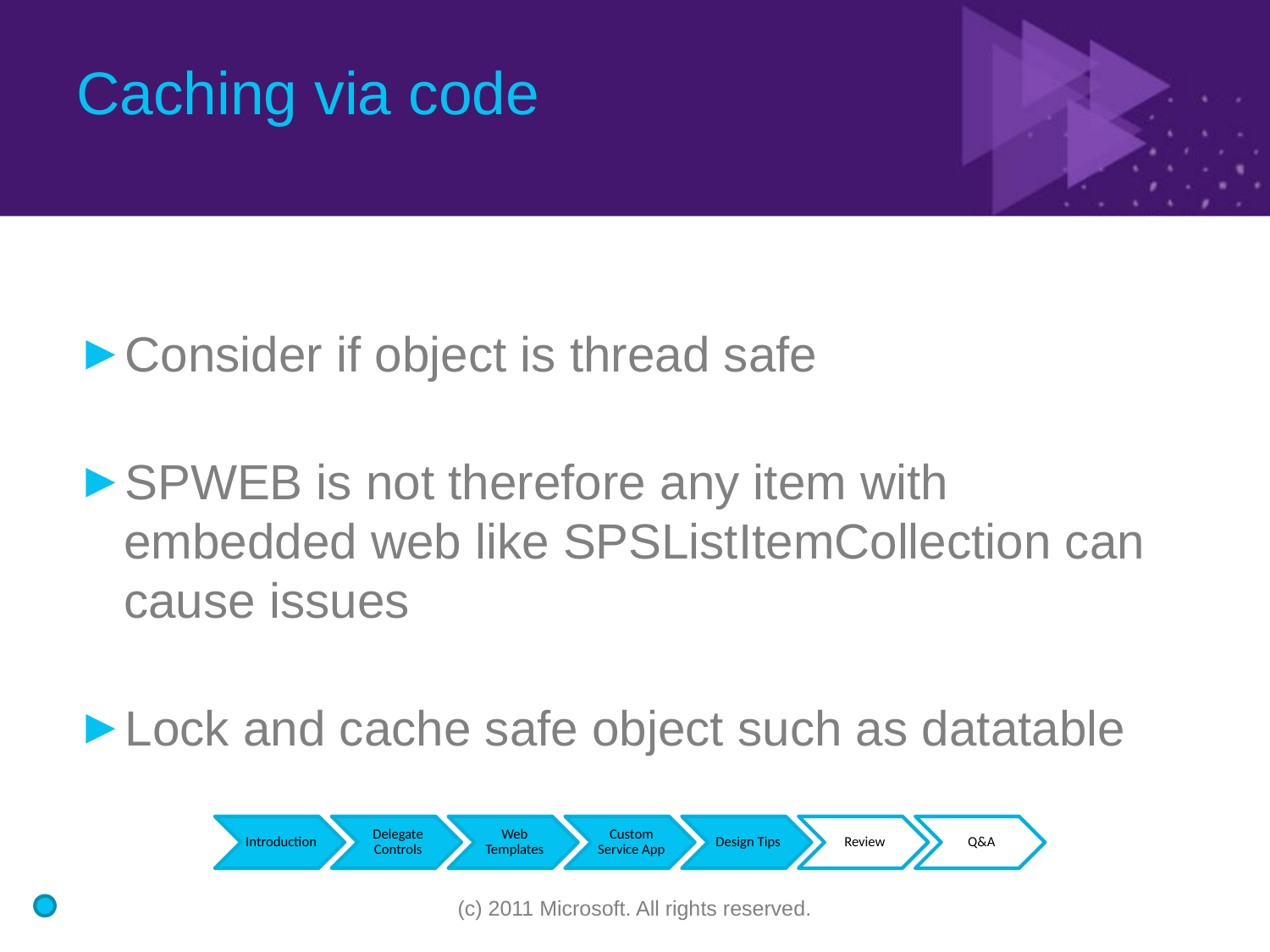

# Caching via code
Consider if object is thread safe
SPWEB is not therefore any item with embedded web like SPSListItemCollection can cause issues
Lock and cache safe object such as datatable
Introduction
Delegate Controls
Web Templates
Custom Service App
Design Tips
Review
Q&A
(c) 2011 Microsoft. All rights reserved.